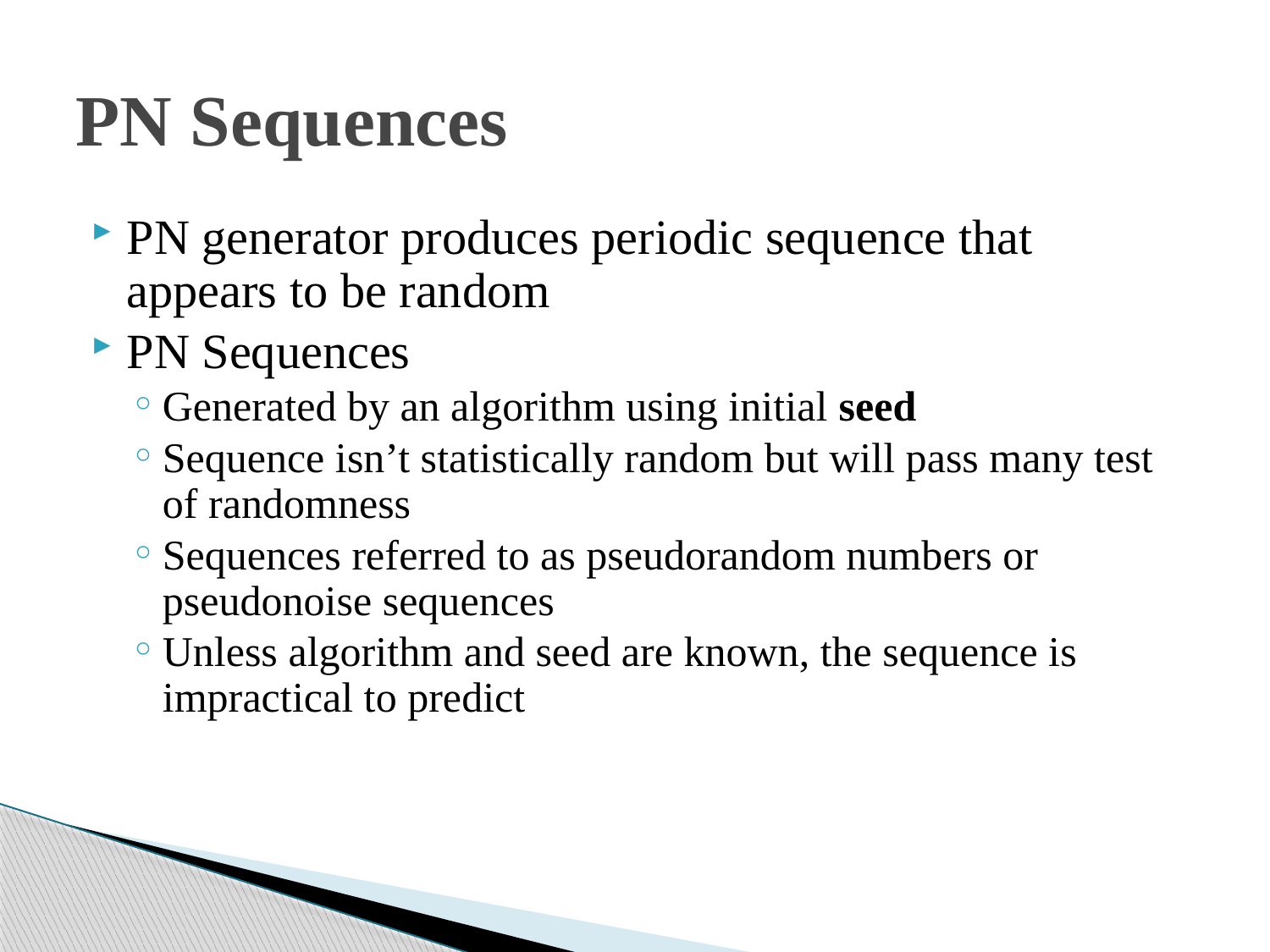

# PN Sequences
PN generator produces periodic sequence that appears to be random
PN Sequences
Generated by an algorithm using initial seed
Sequence isn’t statistically random but will pass many test of randomness
Sequences referred to as pseudorandom numbers or pseudonoise sequences
Unless algorithm and seed are known, the sequence is impractical to predict